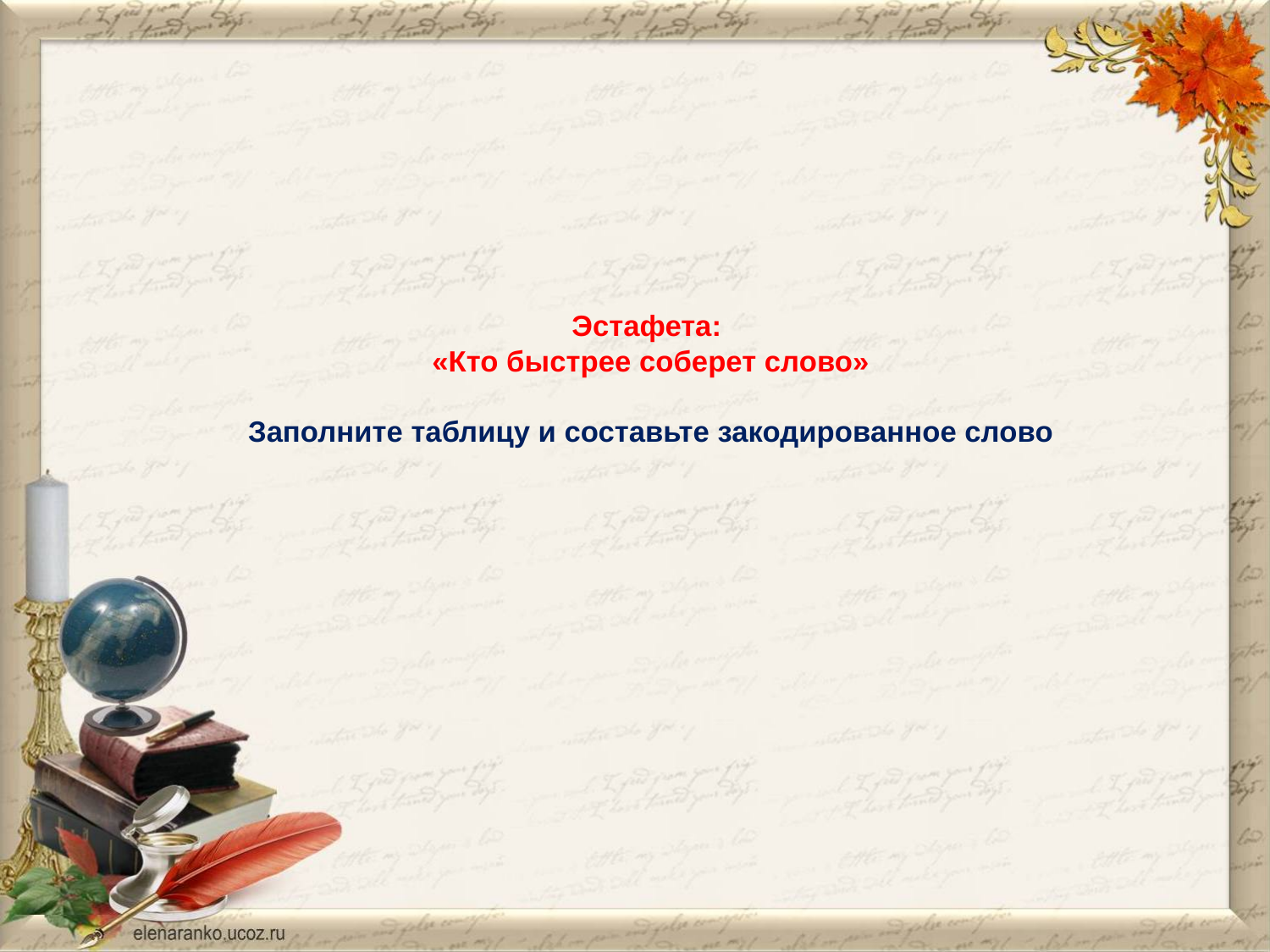

# Эстафета: «Кто быстрее соберет слово» Заполните таблицу и составьте закодированное слово